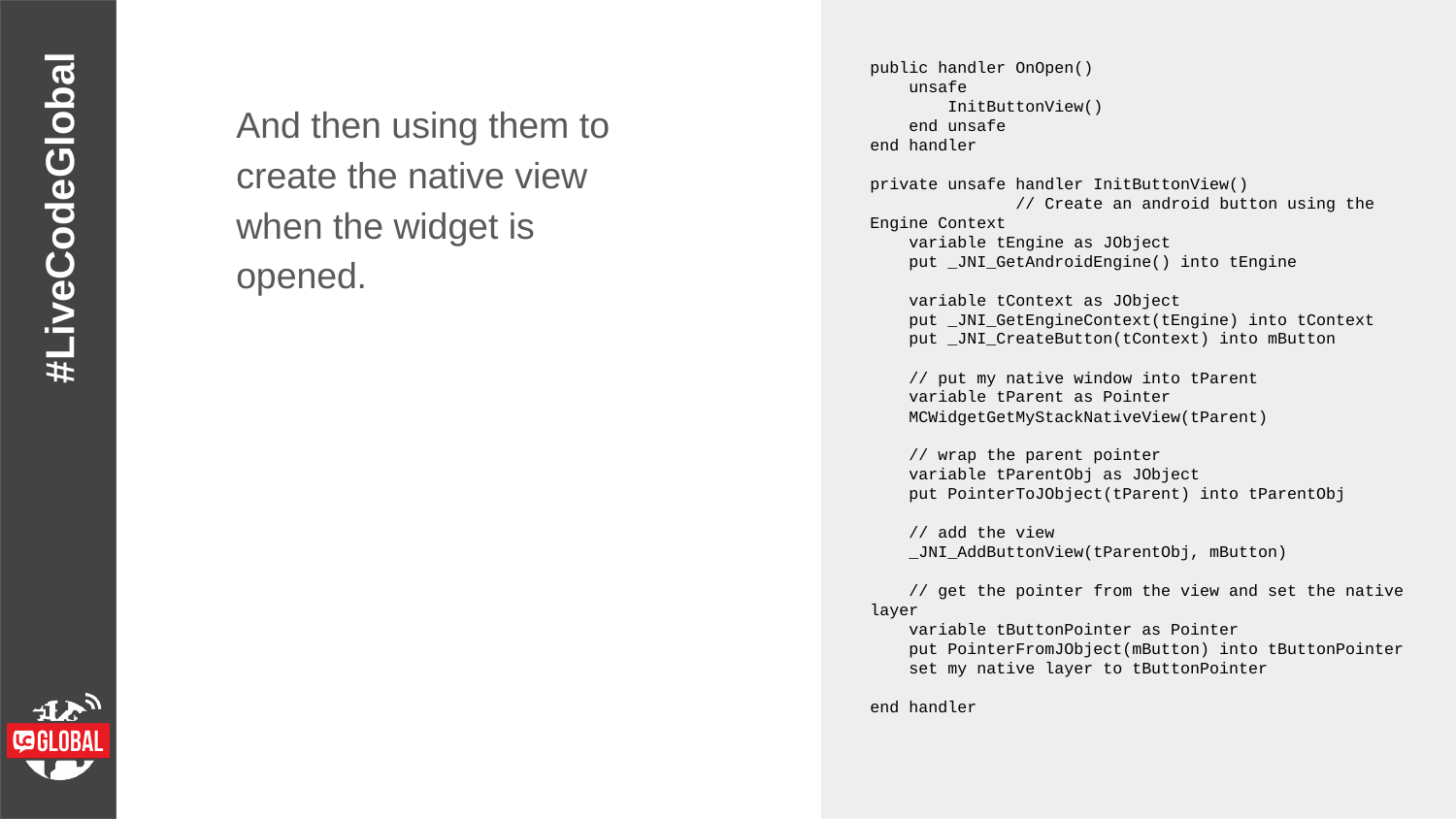

public handler OnOpen()
    unsafe
        InitButtonView()
    end unsafe
end handler

private unsafe handler InitButtonView()
	// Create an android button using the Engine Context
    variable tEngine as JObject
    put _JNI_GetAndroidEngine() into tEngine

    variable tContext as JObject
    put _JNI_GetEngineContext(tEngine) into tContext
    put _JNI_CreateButton(tContext) into mButton

    // put my native window into tParent
    variable tParent as Pointer
    MCWidgetGetMyStackNativeView(tParent)

    // wrap the parent pointer
    variable tParentObj as JObject
    put PointerToJObject(tParent) into tParentObj

    // add the view
    _JNI_AddButtonView(tParentObj, mButton)

    // get the pointer from the view and set the native layer
    variable tButtonPointer as Pointer
    put PointerFromJObject(mButton) into tButtonPointer
    set my native layer to tButtonPointer

end handler

And then using them to create the native view when the widget is opened.